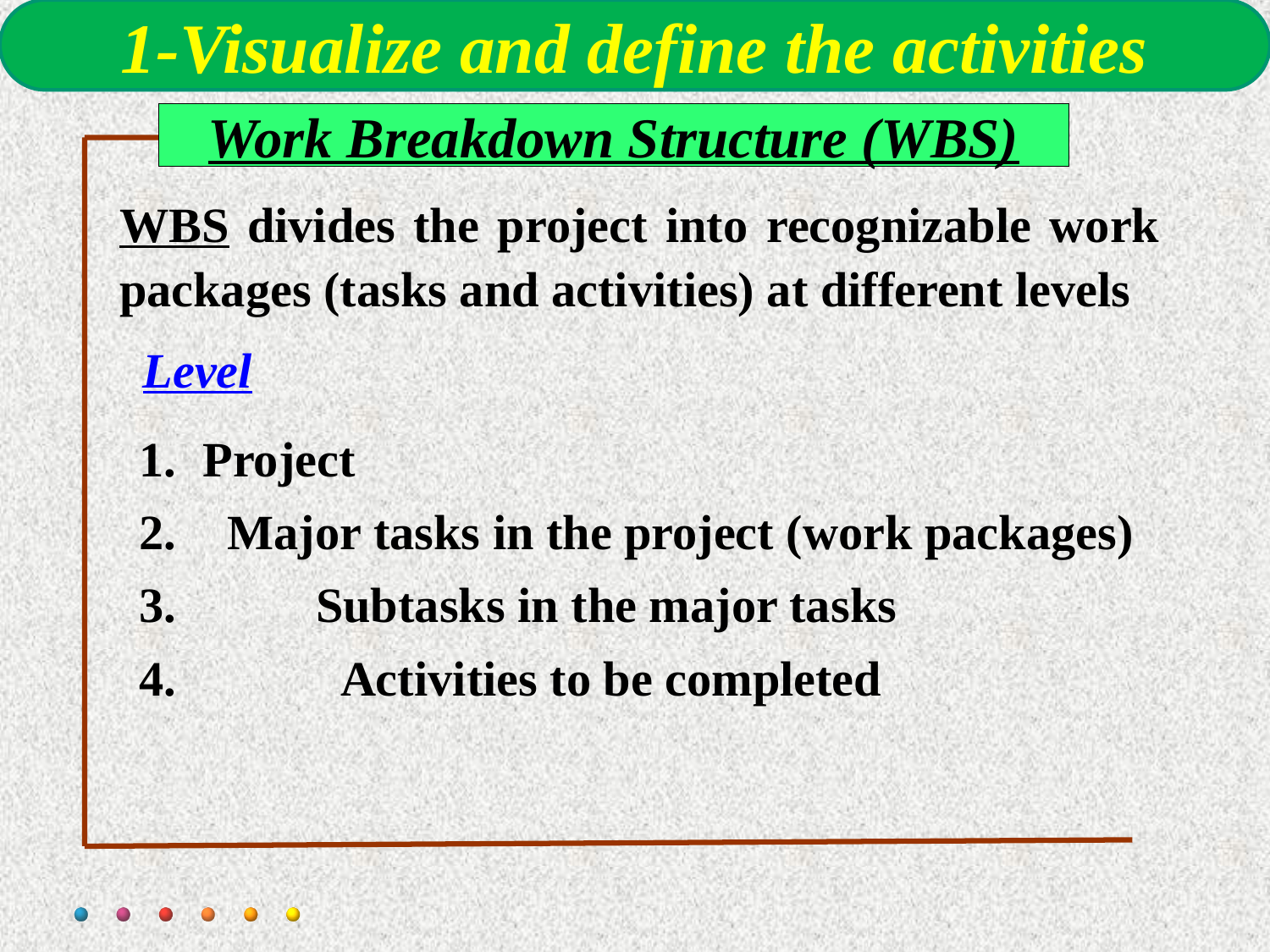

1-Visualize and define the activities
Work Breakdown Structure (WBS)
WBS divides the project into recognizable work packages (tasks and activities) at different levels
Level
Project
  Major tasks in the project (work packages)
	Subtasks in the major tasks
	  Activities to be completed